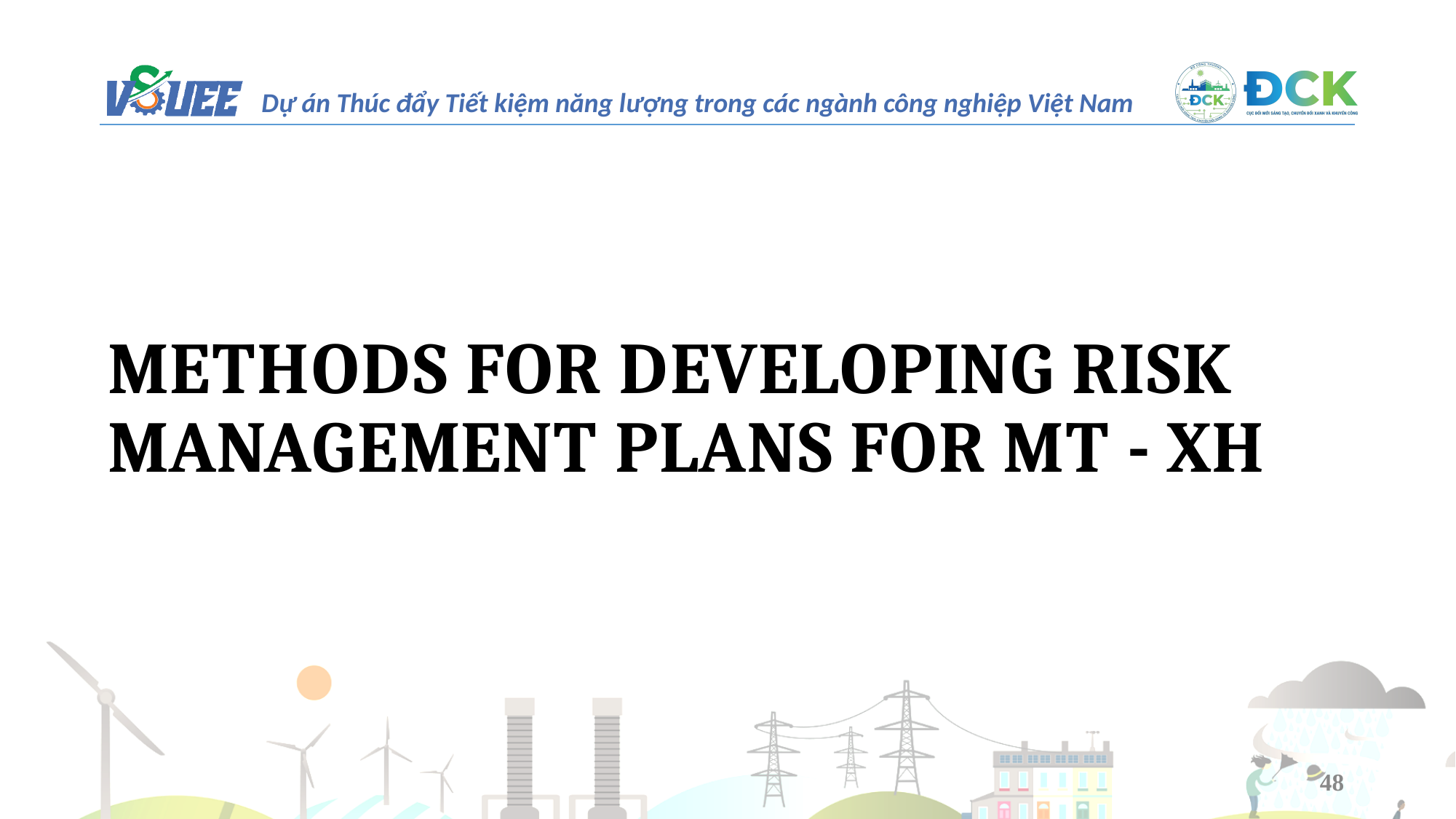

METHODS FOR DEVELOPING RISK MANAGEMENT PLANS FOR MT - XH
48